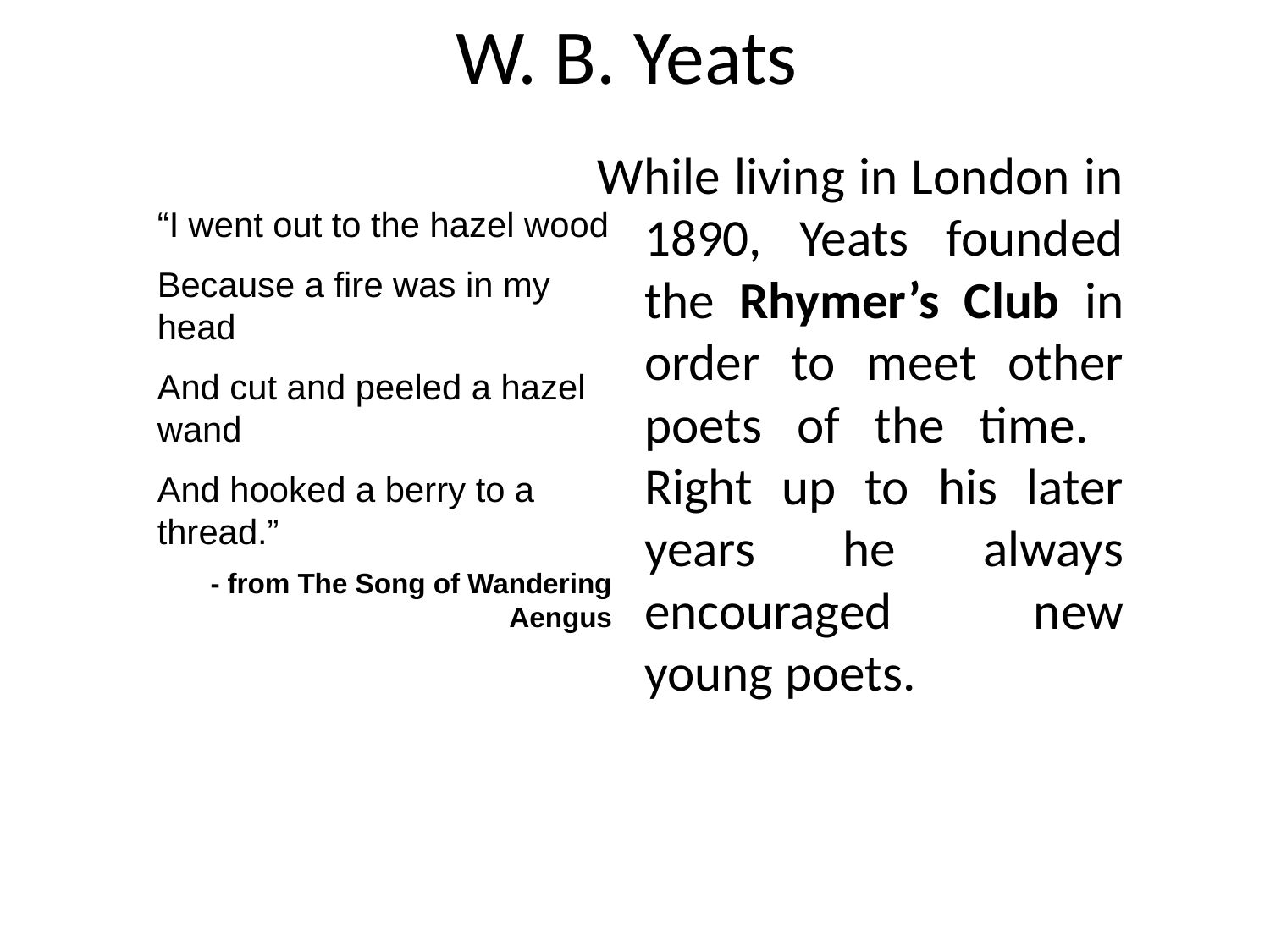

# W. B. Yeats
While living in London in 1890, Yeats founded the Rhymer’s Club in order to meet other poets of the time.  Right up to his later years he always encouraged new young poets.
“I went out to the hazel wood
Because a fire was in my head
And cut and peeled a hazel wand
And hooked a berry to a thread.”
- from The Song of Wandering Aengus

© Seomra Ranga 2010 www.seomraranga.com